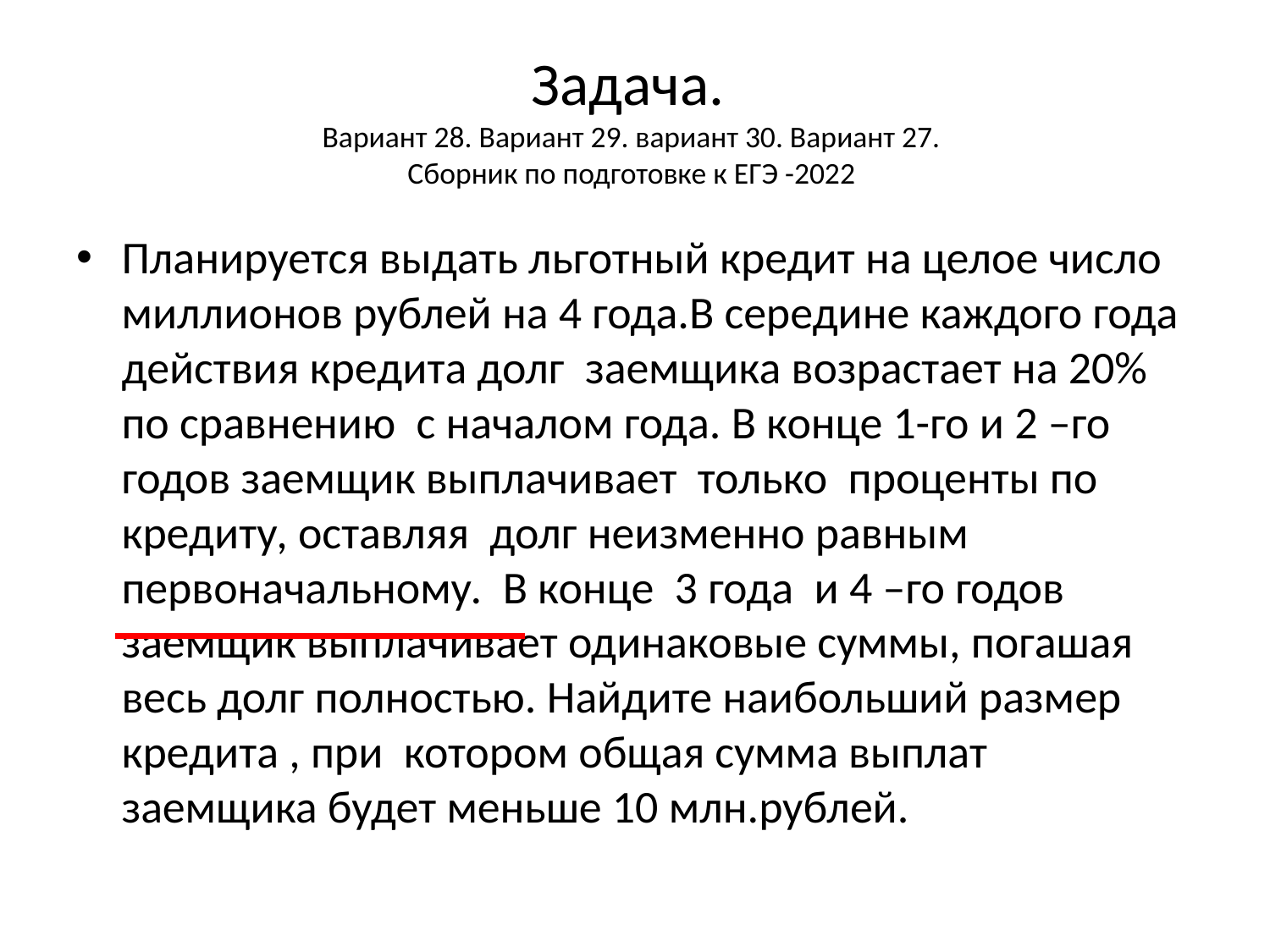

# Задача. Вариант 28. Вариант 29. вариант 30. Вариант 27. Сборник по подготовке к ЕГЭ -2022
Планируется выдать льготный кредит на целое число миллионов рублей на 4 года.В середине каждого года действия кредита долг  заемщика возрастает на 20% по сравнению  с началом года. В конце 1-го и 2 –го годов заемщик выплачивает  только  проценты по кредиту, оставляя  долг неизменно равным  первоначальному.  В конце  3 года  и 4 –го годов  заемщик выплачивает одинаковые суммы, погашая весь долг полностью. Найдите наибольший размер кредита , при  котором общая сумма выплат заемщика будет меньше 10 млн.рублей.